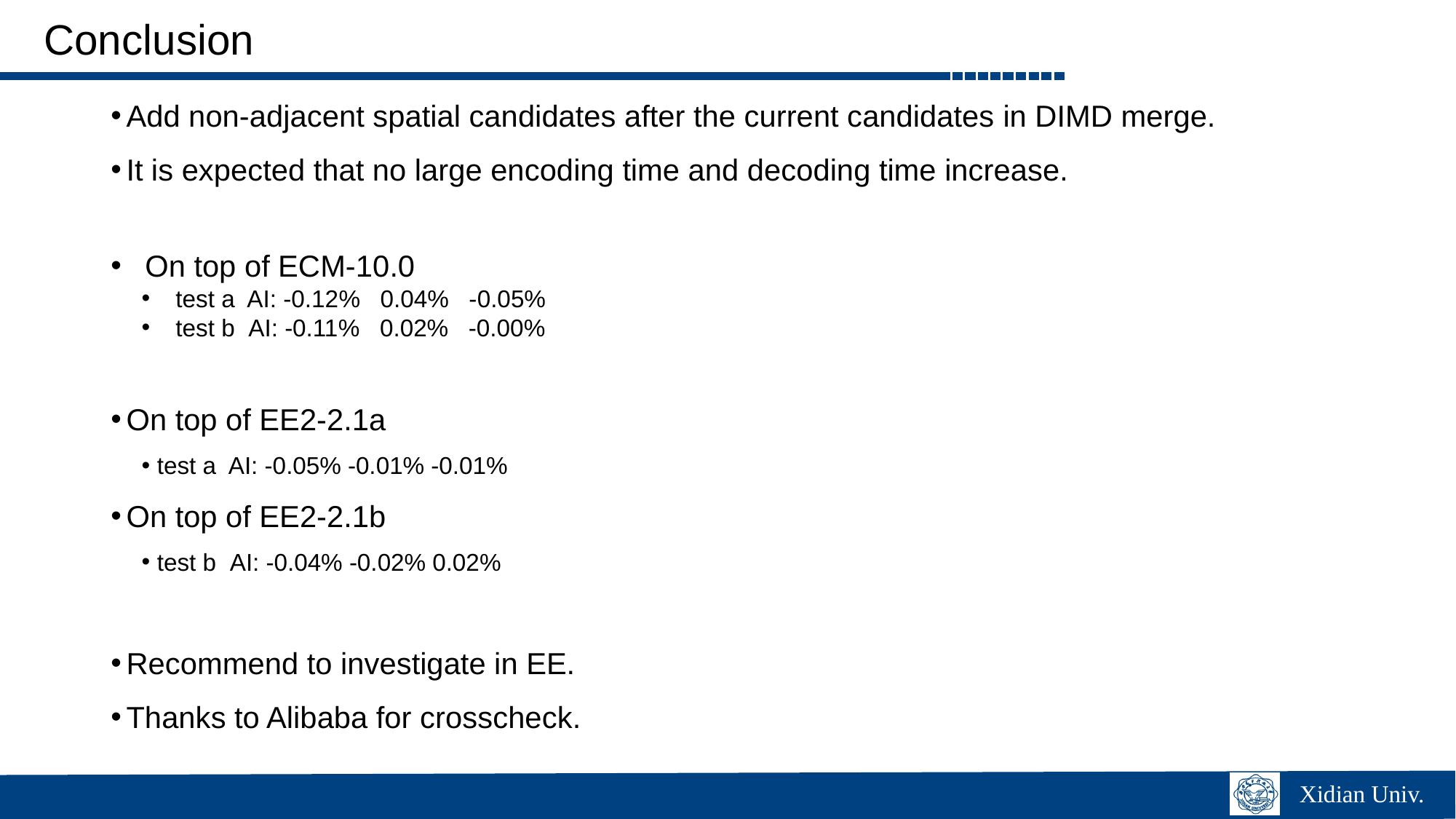

# Conclusion
Add non-adjacent spatial candidates after the current candidates in DIMD merge.
It is expected that no large encoding time and decoding time increase.

On top of ECM-10.0
test a  AI: -0.12%   0.04%   -0.05%
test b  AI: -0.11%   0.02%   -0.00%

On top of EE2-2.1a
test a  AI: -0.05% -0.01% -0.01%
On top of EE2-2.1b
test b  AI: -0.04% -0.02% 0.02%

Recommend to investigate in EE.
Thanks to Alibaba for crosscheck.